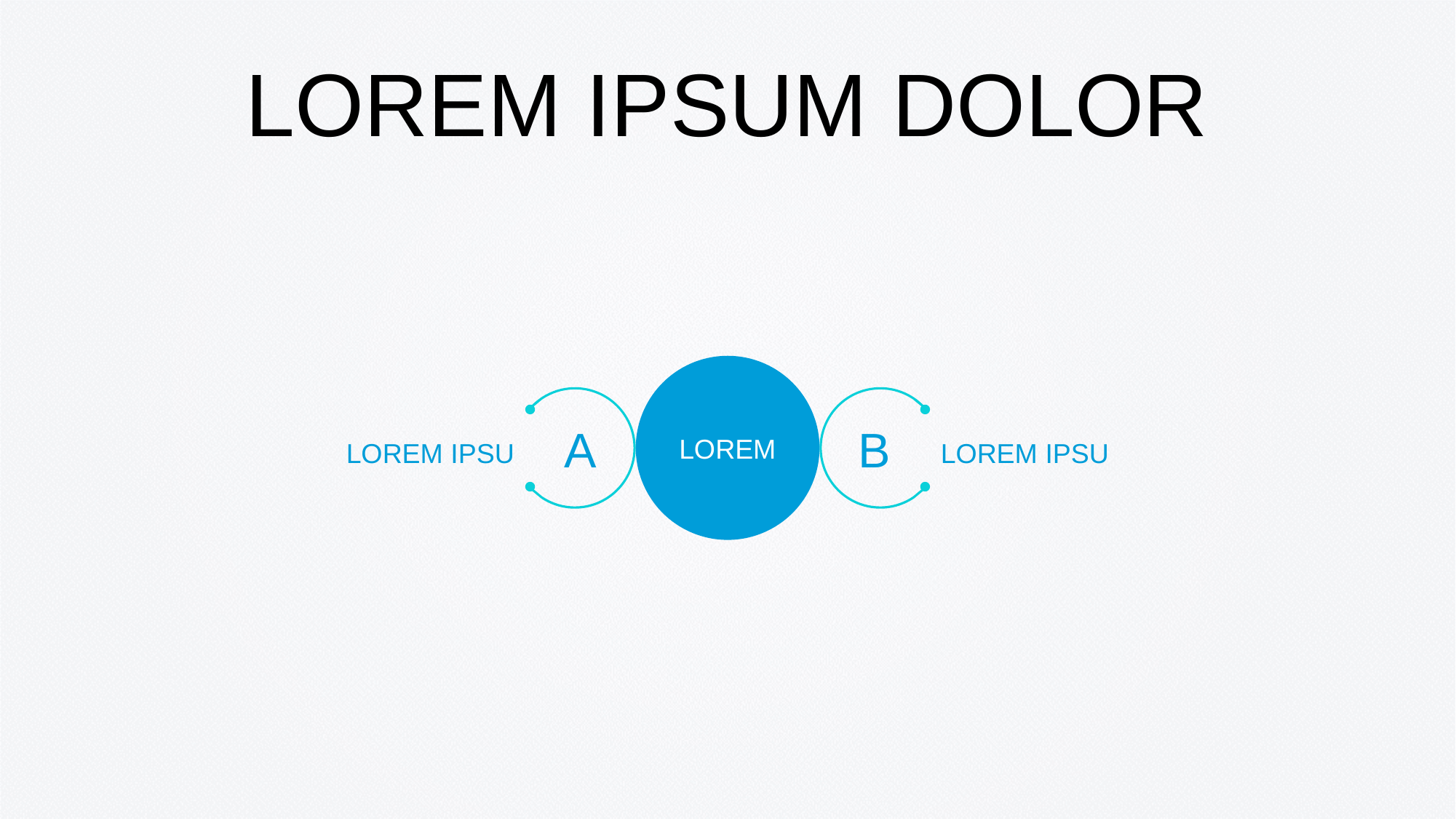

# LOREM IPSUM DOLOR
LOREM
A
B
LOREM IPSU
LOREM IPSU